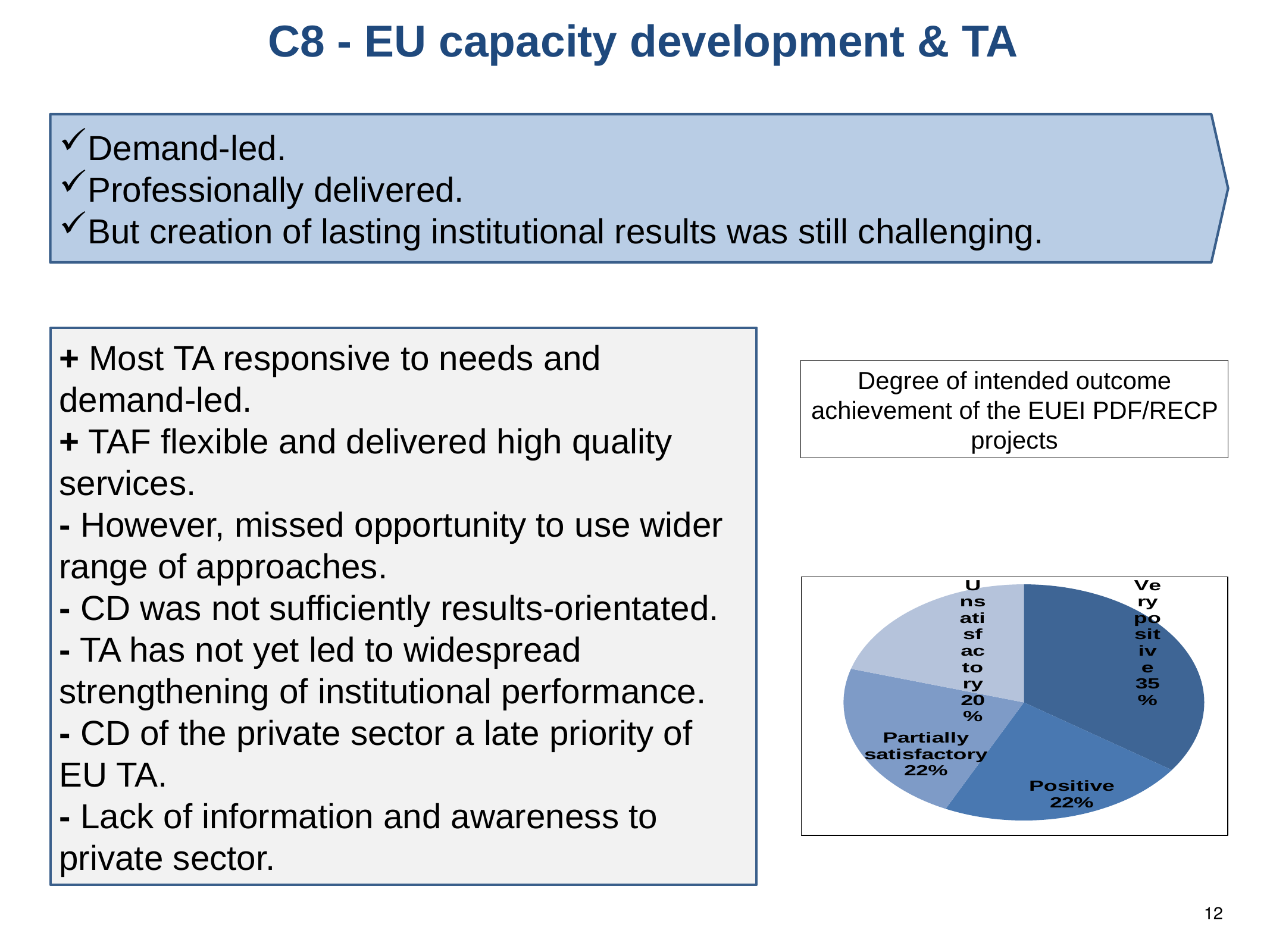

C8 - EU capacity development & TA
Demand-led.
Professionally delivered.
But creation of lasting institutional results was still challenging.
+ Most TA responsive to needs and demand-led.
+ TAF flexible and delivered high quality services.
- However, missed opportunity to use wider range of approaches.
- CD was not sufficiently results-orientated.
- TA has not yet led to widespread strengthening of institutional performance.
- CD of the private sector a late priority of EU TA.
- Lack of information and awareness to private sector.
Degree of intended outcome achievement of the EUEI PDF/RECP projects

### Chart

| Category |  |
|---|---|
| Very positive | 17.0 |
| Positive | 11.0 |
| Partially satisfactory | 11.0 |
| Unsatisfactory | 10.0 |
12